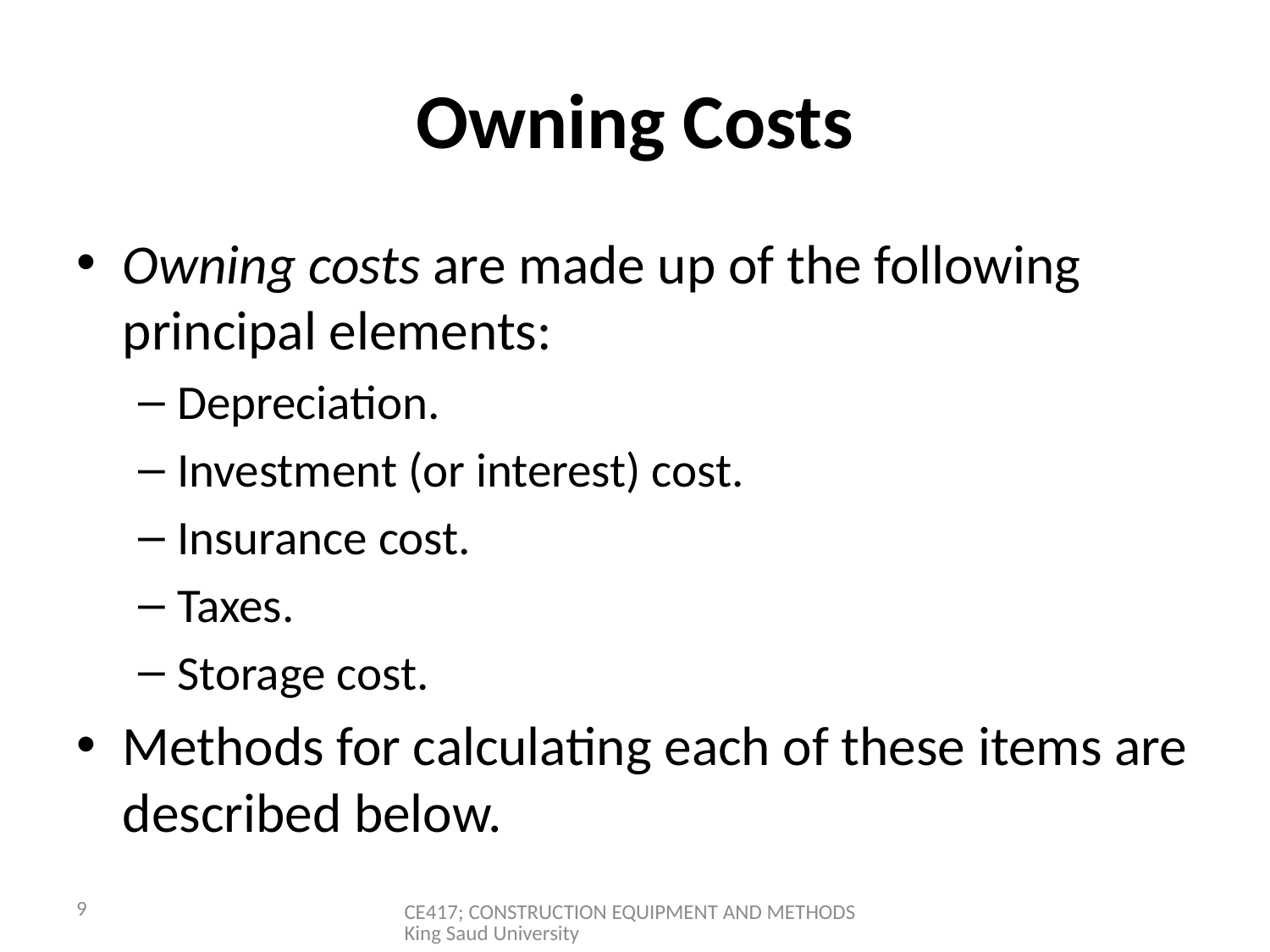

# Owning Costs
Owning costs are made up of the following principal elements:
Depreciation.
Investment (or interest) cost.
Insurance cost.
Taxes.
Storage cost.
Methods for calculating each of these items are described below.
9
CE417; CONSTRUCTION EQUIPMENT AND METHODS King Saud University